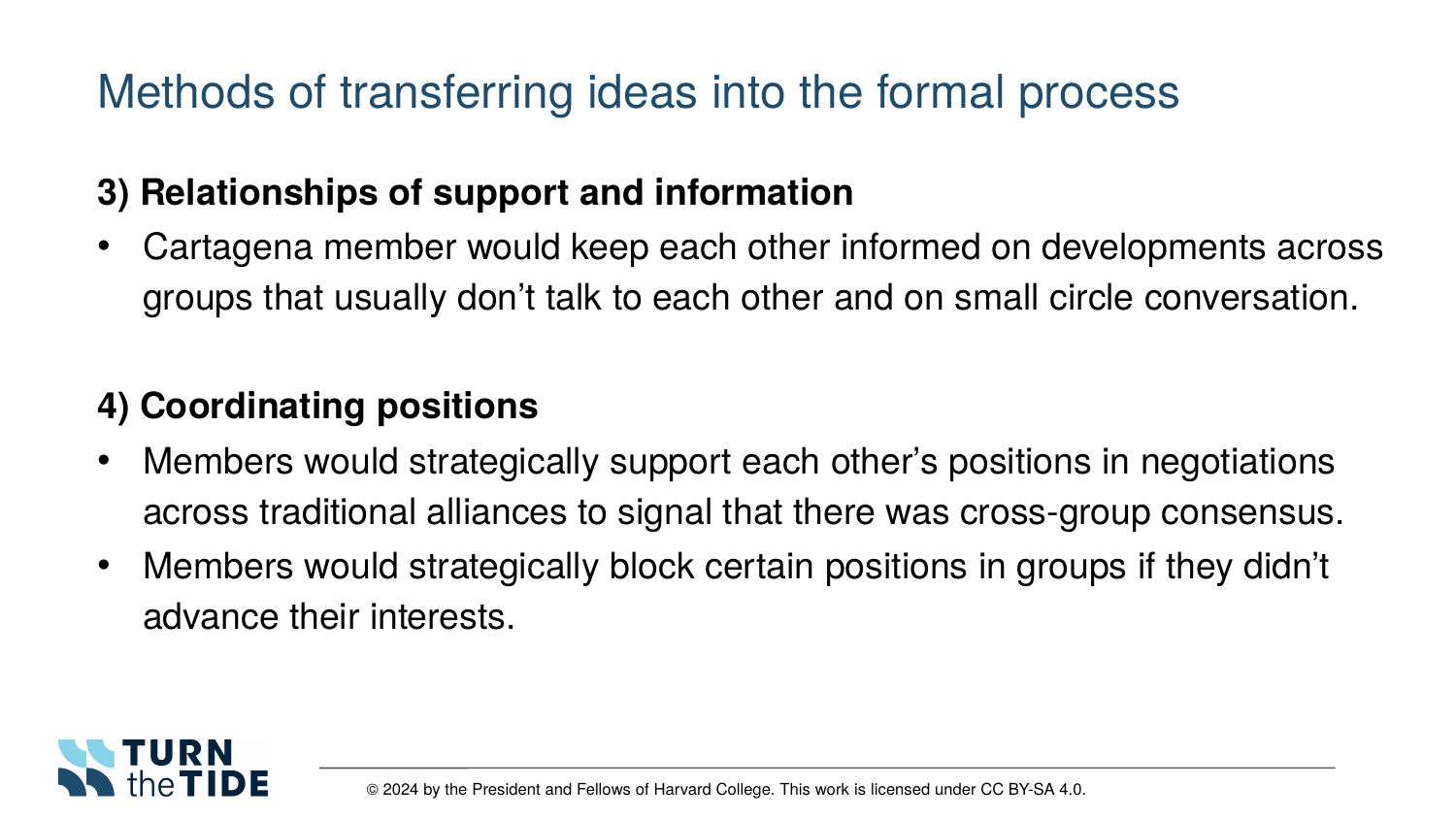

Methods of transferring ideas into the formal process
3) Relationships of support and information
Cartagena member would keep each other informed on developments across groups that usually don’t talk to each other and on small circle conversation.

4) Coordinating positions
Members would strategically support each other’s positions in negotiations across traditional alliances to signal that there was cross-group consensus.
Members would strategically block certain positions in groups if they didn’t advance their interests.